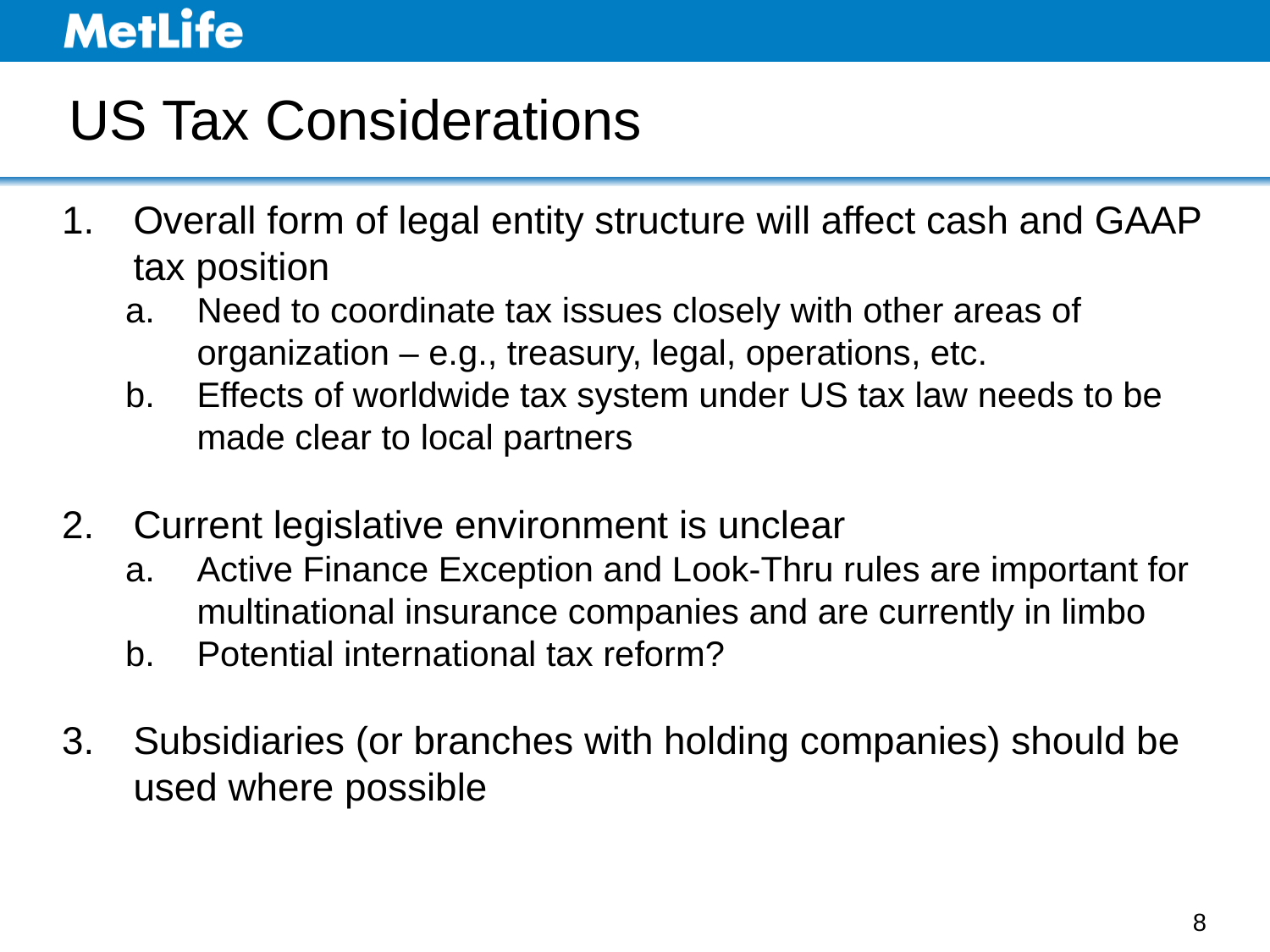

US Tax Considerations
Overall form of legal entity structure will affect cash and GAAP tax position
Need to coordinate tax issues closely with other areas of organization – e.g., treasury, legal, operations, etc.
Effects of worldwide tax system under US tax law needs to be made clear to local partners

Current legislative environment is unclear
Active Finance Exception and Look-Thru rules are important for multinational insurance companies and are currently in limbo
Potential international tax reform?

Subsidiaries (or branches with holding companies) should be used where possible

8